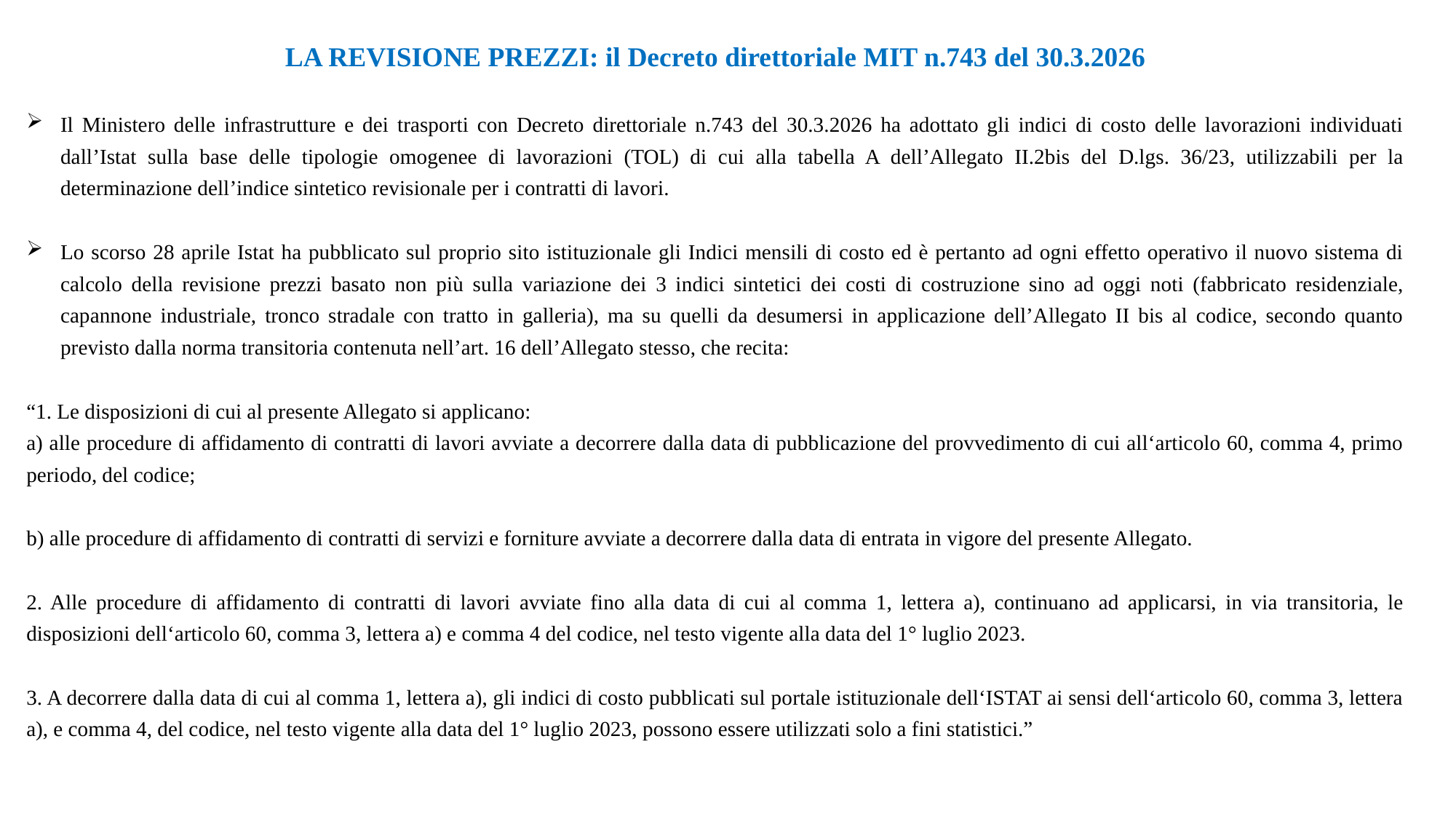

LA REVISIONE PREZZI: il Decreto direttoriale MIT n.743 del 30.3.2026

Il Ministero delle infrastrutture e dei trasporti con Decreto direttoriale n.743 del 30.3.2026 ha adottato gli indici di costo delle lavorazioni individuati dall’Istat sulla base delle tipologie omogenee di lavorazioni (TOL) di cui alla tabella A dell’Allegato II.2bis del D.lgs. 36/23, utilizzabili per la determinazione dell’indice sintetico revisionale per i contratti di lavori.

Lo scorso 28 aprile Istat ha pubblicato sul proprio sito istituzionale gli Indici mensili di costo ed è pertanto ad ogni effetto operativo il nuovo sistema di calcolo della revisione prezzi basato non più sulla variazione dei 3 indici sintetici dei costi di costruzione sino ad oggi noti (fabbricato residenziale, capannone industriale, tronco stradale con tratto in galleria), ma su quelli da desumersi in applicazione dell’Allegato II bis al codice, secondo quanto previsto dalla norma transitoria contenuta nell’art. 16 dell’Allegato stesso, che recita:

“1. Le disposizioni di cui al presente Allegato si applicano:
a) alle procedure di affidamento di contratti di lavori avviate a decorrere dalla data di pubblicazione del provvedimento di cui all‘articolo 60, comma 4, primo periodo, del codice;

b) alle procedure di affidamento di contratti di servizi e forniture avviate a decorrere dalla data di entrata in vigore del presente Allegato.

2. Alle procedure di affidamento di contratti di lavori avviate fino alla data di cui al comma 1, lettera a), continuano ad applicarsi, in via transitoria, le disposizioni dell‘articolo 60, comma 3, lettera a) e comma 4 del codice, nel testo vigente alla data del 1° luglio 2023.

3. A decorrere dalla data di cui al comma 1, lettera a), gli indici di costo pubblicati sul portale istituzionale dell‘ISTAT ai sensi dell‘articolo 60, comma 3, lettera a), e comma 4, del codice, nel testo vigente alla data del 1° luglio 2023, possono essere utilizzati solo a fini statistici.”